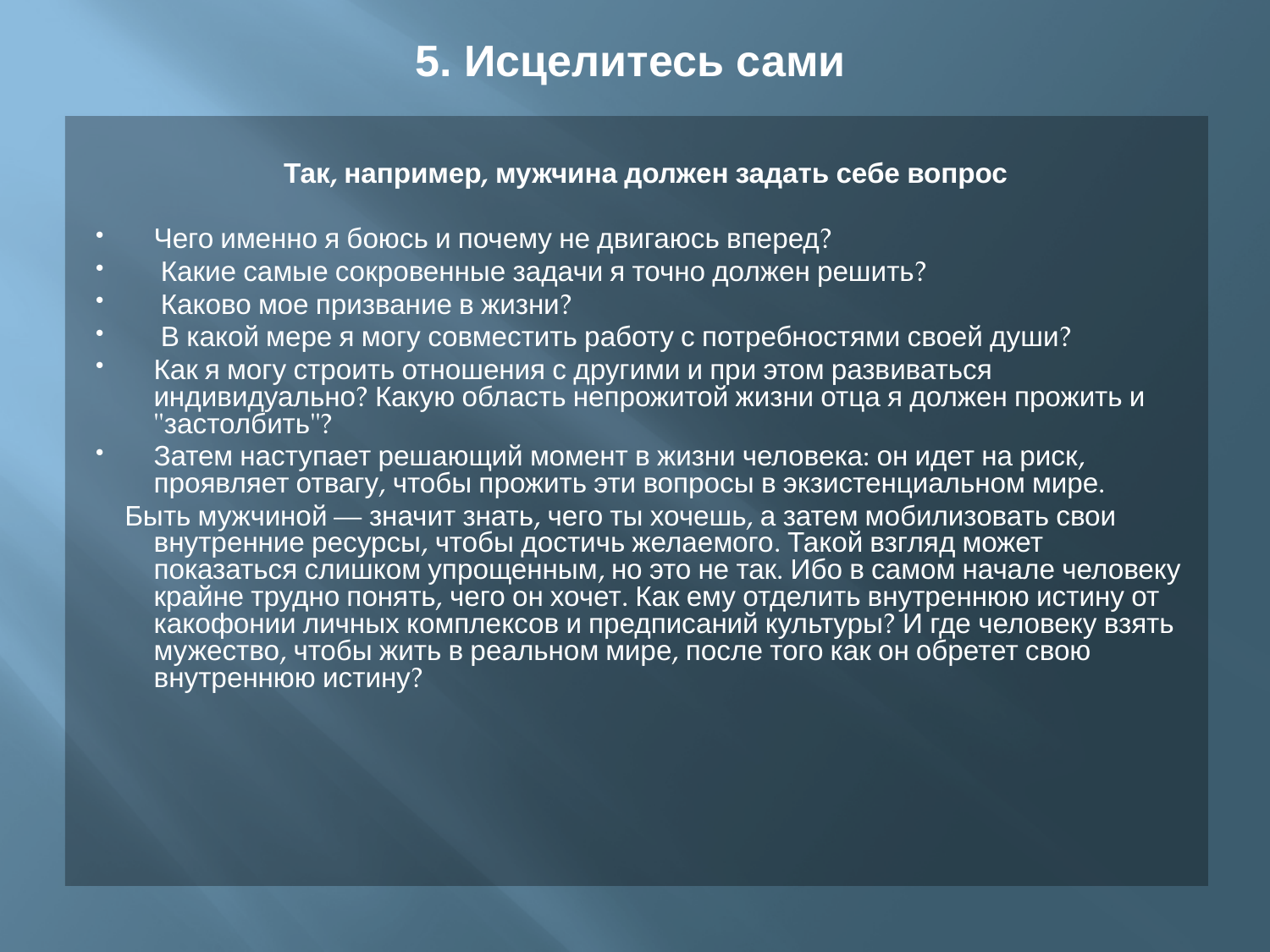

# 5. Исцелитесь сами

Так, например, мужчина должен задать себе вопрос

Чего именно я боюсь и почему не двигаюсь вперед?
 Какие самые сокровенные задачи я точно должен решить?
 Каково мое призвание в жизни?
 В какой мере я могу совместить работу с потребностями своей души?
Как я могу строить отношения с другими и при этом развиваться индивидуально? Какую область непрожитой жизни отца я должен прожить и "застолбить"?
Затем наступает решающий момент в жизни человека: он идет на риск, проявляет отвагу, чтобы прожить эти вопросы в экзистенциальном мире.
    Быть мужчиной — значит знать, чего ты хочешь, а затем мобилизовать свои внутренние ресурсы, чтобы достичь желаемого. Такой взгляд может показаться слишком упрощенным, но это не так. Ибо в самом начале человеку крайне трудно понять, чего он хочет. Как ему отделить внутреннюю истину от какофонии личных комплексов и предписаний культуры? И где человеку взять мужество, чтобы жить в реальном мире, после того как он обретет свою внутреннюю истину?